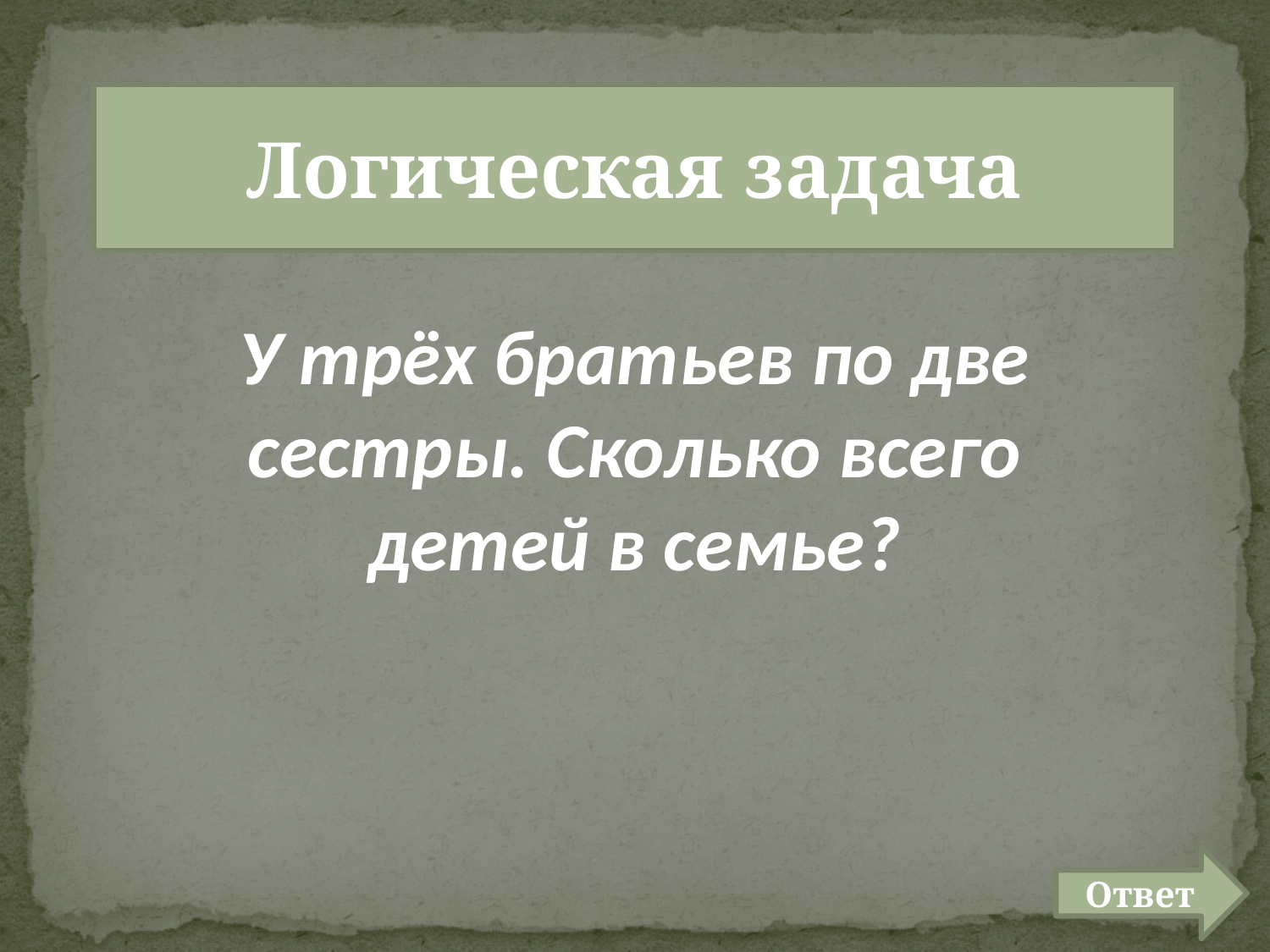

# лог задачи 300
Логическая задача
У трёх братьев по две сестры. Сколько всего детей в семье?
Ответ